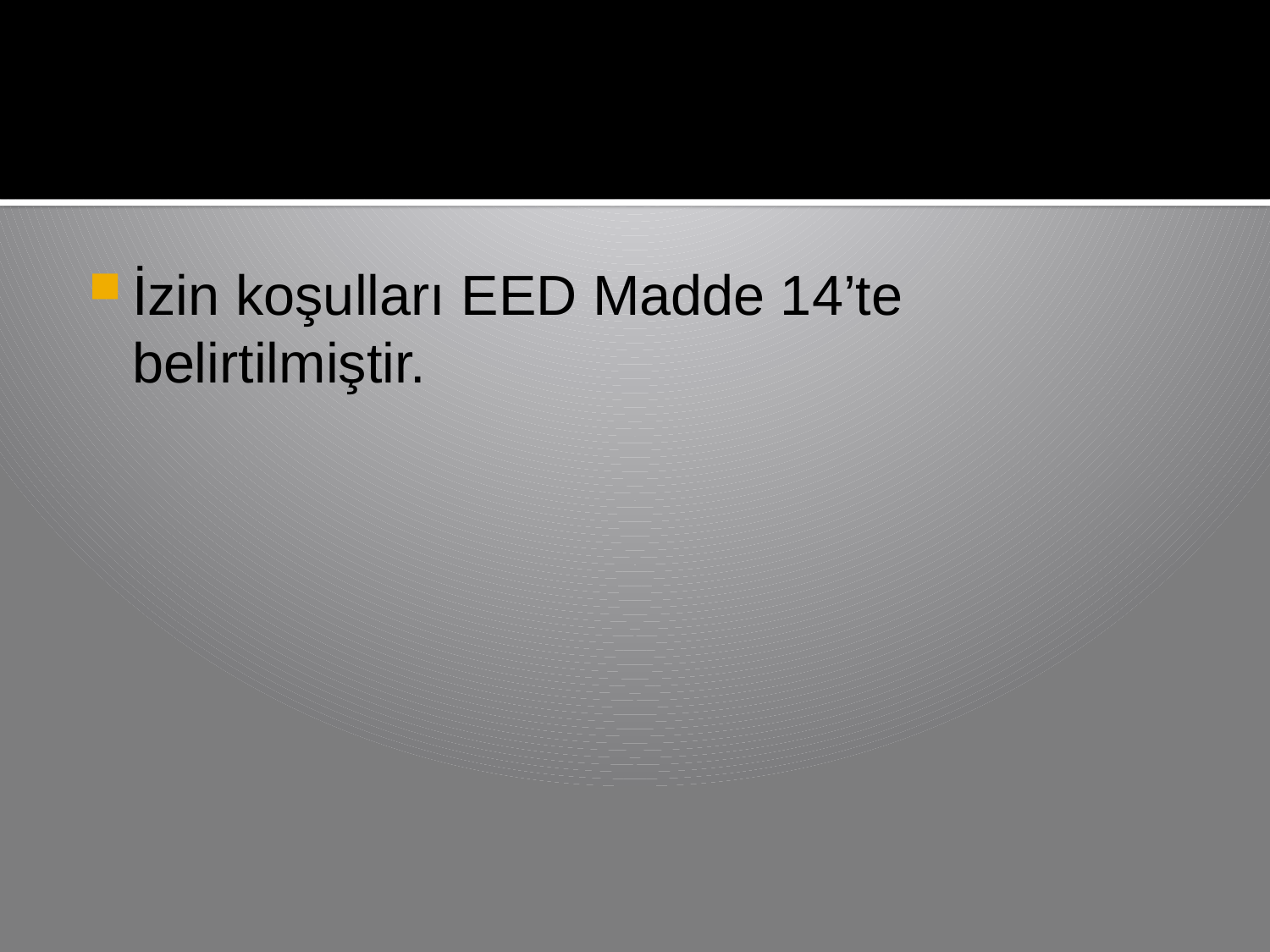

#
İzin koşulları EED Madde 14’te belirtilmiştir.